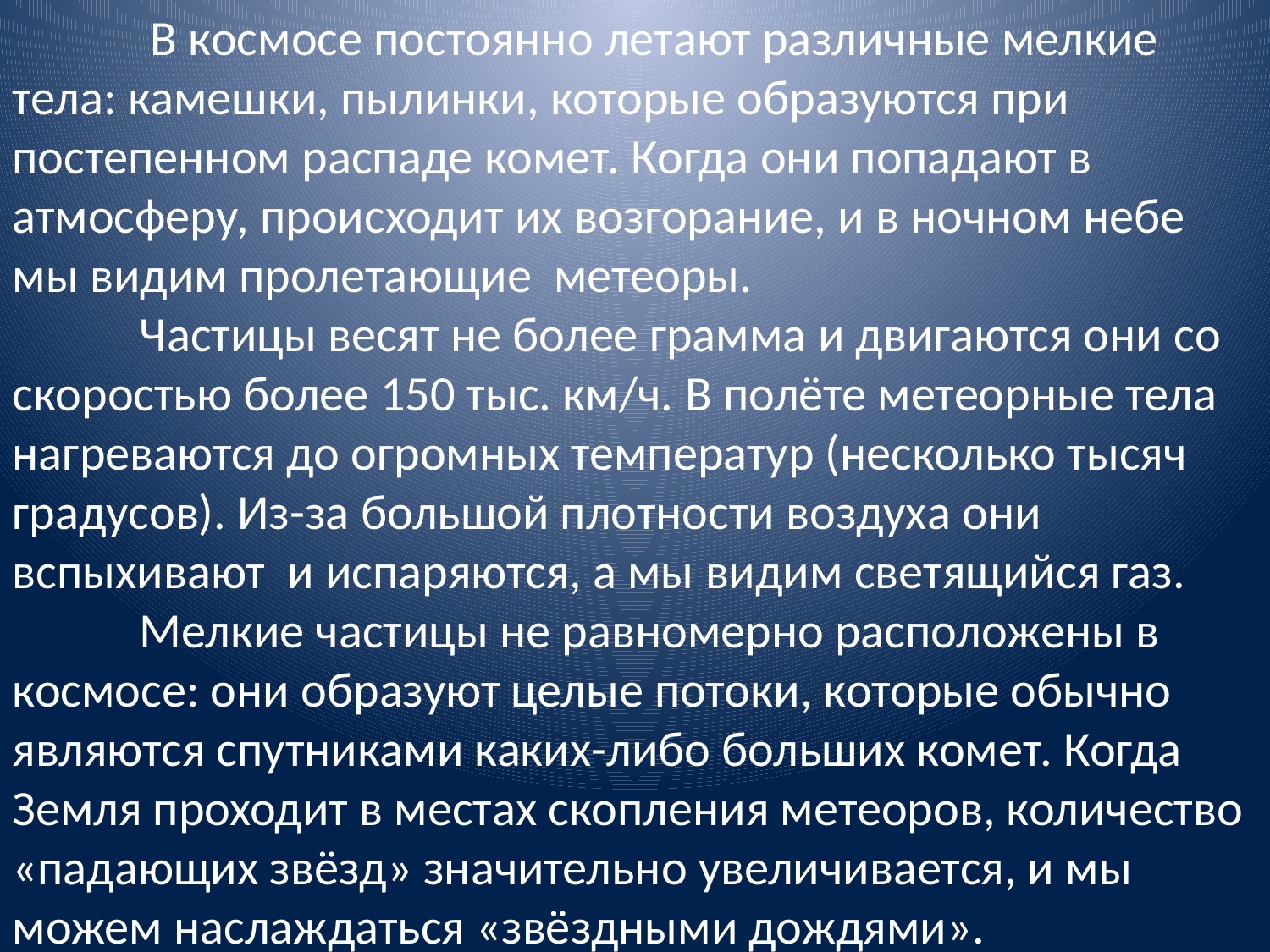

В космосе постоянно летают различные мелкие тела: камешки, пылинки, которые образуются при постепенном распаде комет. Когда они попадают в атмосферу, происходит их возгорание, и в ночном небе мы видим пролетающие  метеоры.
	Частицы весят не более грамма и двигаются они со скоростью более 150 тыс. км/ч. В полёте метеорные тела нагреваются до огромных температур (несколько тысяч градусов). Из-за большой плотности воздуха они вспыхивают  и испаряются, а мы видим светящийся газ.
	Мелкие частицы не равномерно расположены в космосе: они образуют целые потоки, которые обычно являются спутниками каких-либо больших комет. Когда Земля проходит в местах скопления метеоров, количество «падающих звёзд» значительно увеличивается, и мы можем наслаждаться «звёздными дождями».
	.